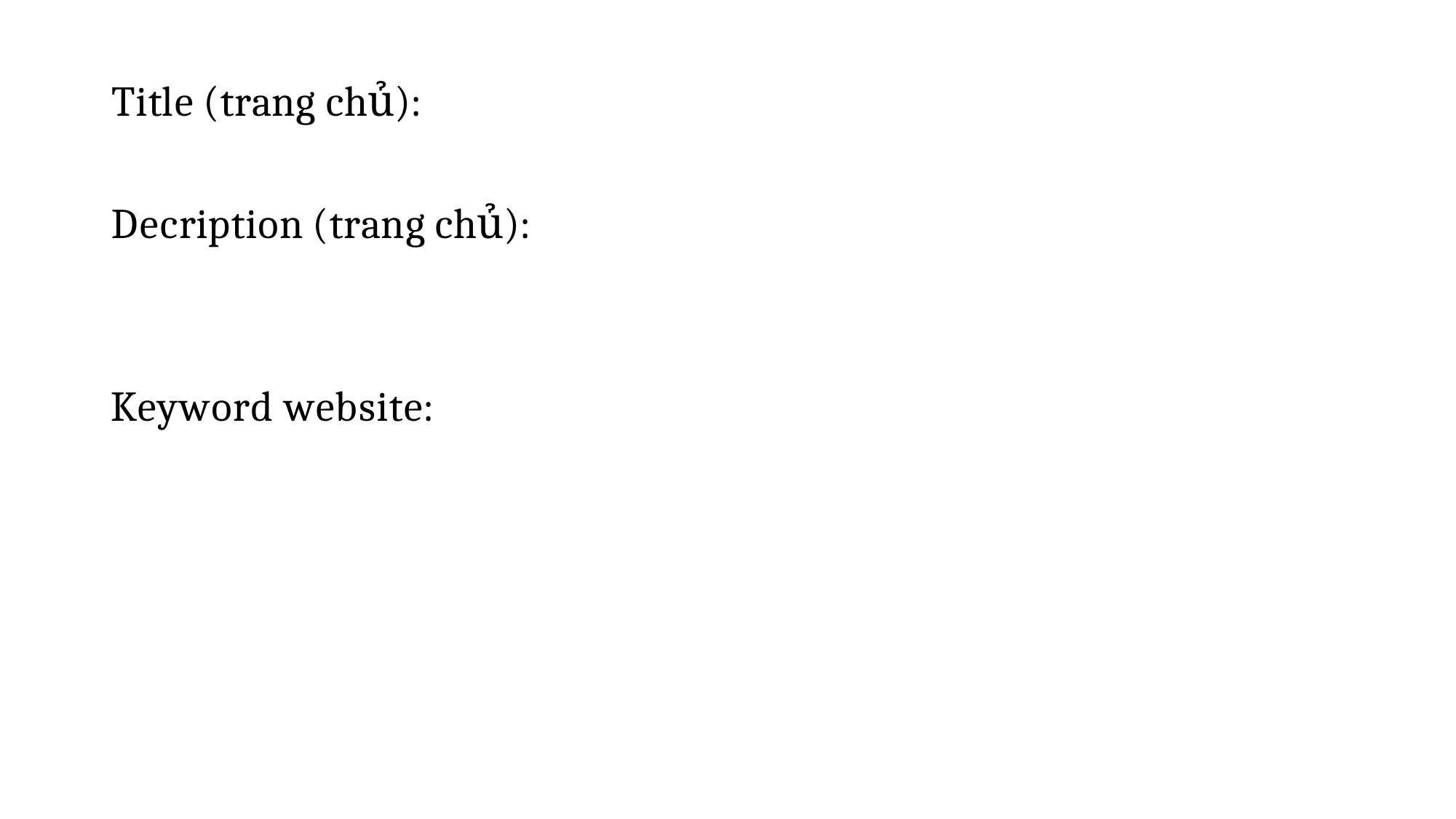

Title (trang chủ):

Decription (trang chủ):

Keyword website: